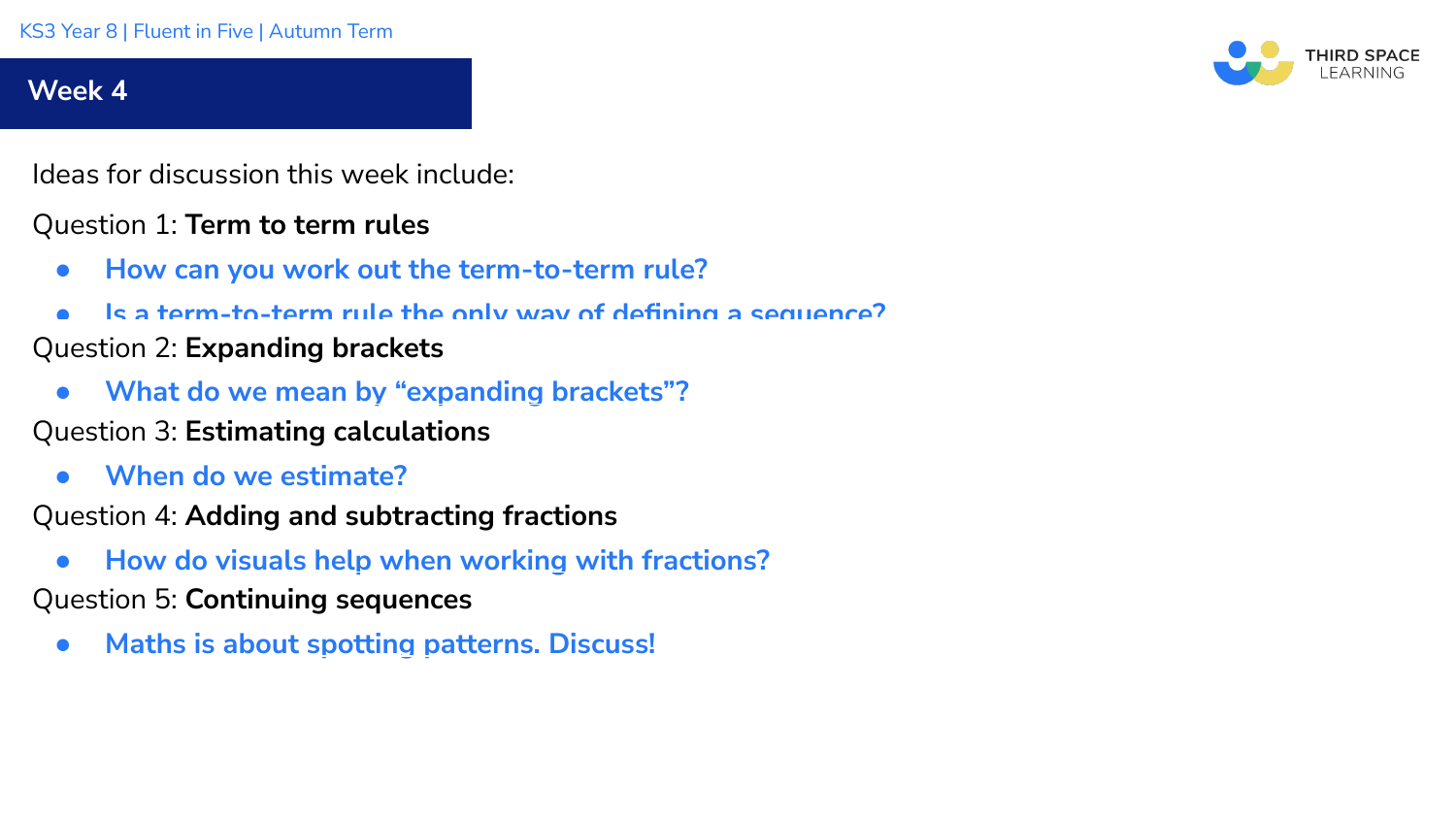

Week 4
| Ideas for discussion this week include: |
| --- |
| Question 1: Term to term rules How can you work out the term-to-term rule? Is a term-to-term rule the only way of defining a sequence? |
| Question 2: Expanding brackets What do we mean by “expanding brackets”? |
| Question 3: Estimating calculations When do we estimate? |
| Question 4: Adding and subtracting fractions How do visuals help when working with fractions? |
| Question 5: Continuing sequences Maths is about spotting patterns. Discuss! |